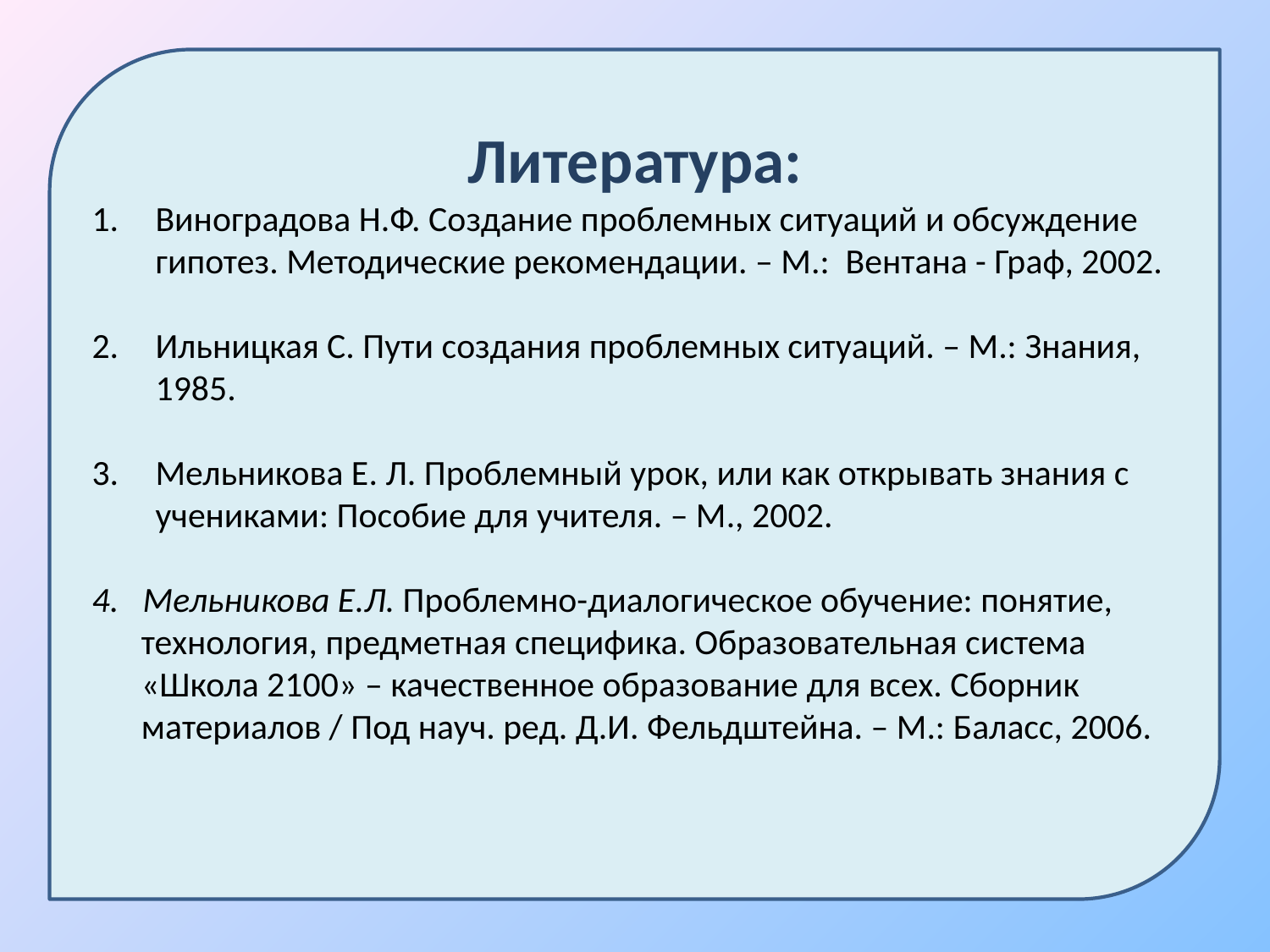

Литература:
Виноградова Н.Ф. Создание проблемных ситуаций и обсуждение гипотез. Методические рекомендации. – М.:  Вентана - Граф, 2002.

Ильницкая С. Пути создания проблемных ситуаций. – М.: Знания,     1985.

Мельникова Е. Л. Проблемный урок, или как открывать знания с учениками: Пособие для учителя. – М., 2002.

4.   Мельникова Е.Л. Проблемно-диалогическое обучение: понятие, технология, предметная специфика. Образовательная система «Школа 2100» – качественное образование для всех. Сборник материалов / Под науч. ред. Д.И. Фельдштейна. – М.: Баласс, 2006.